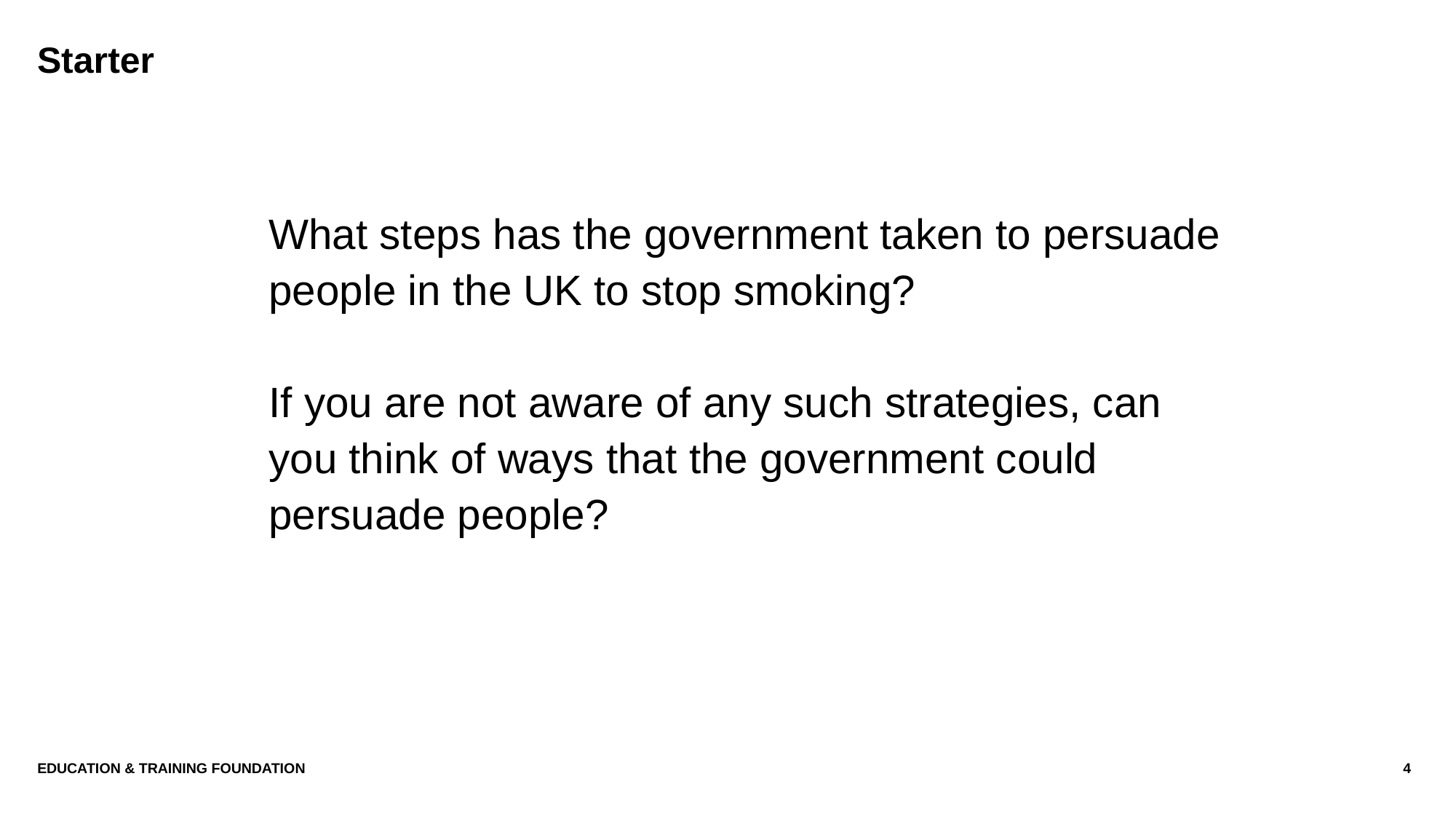

# Starter

What steps has the government taken to persuade people in the UK to stop smoking?

If you are not aware of any such strategies, can you think of ways that the government could persuade people?
Education & Training Foundation
4